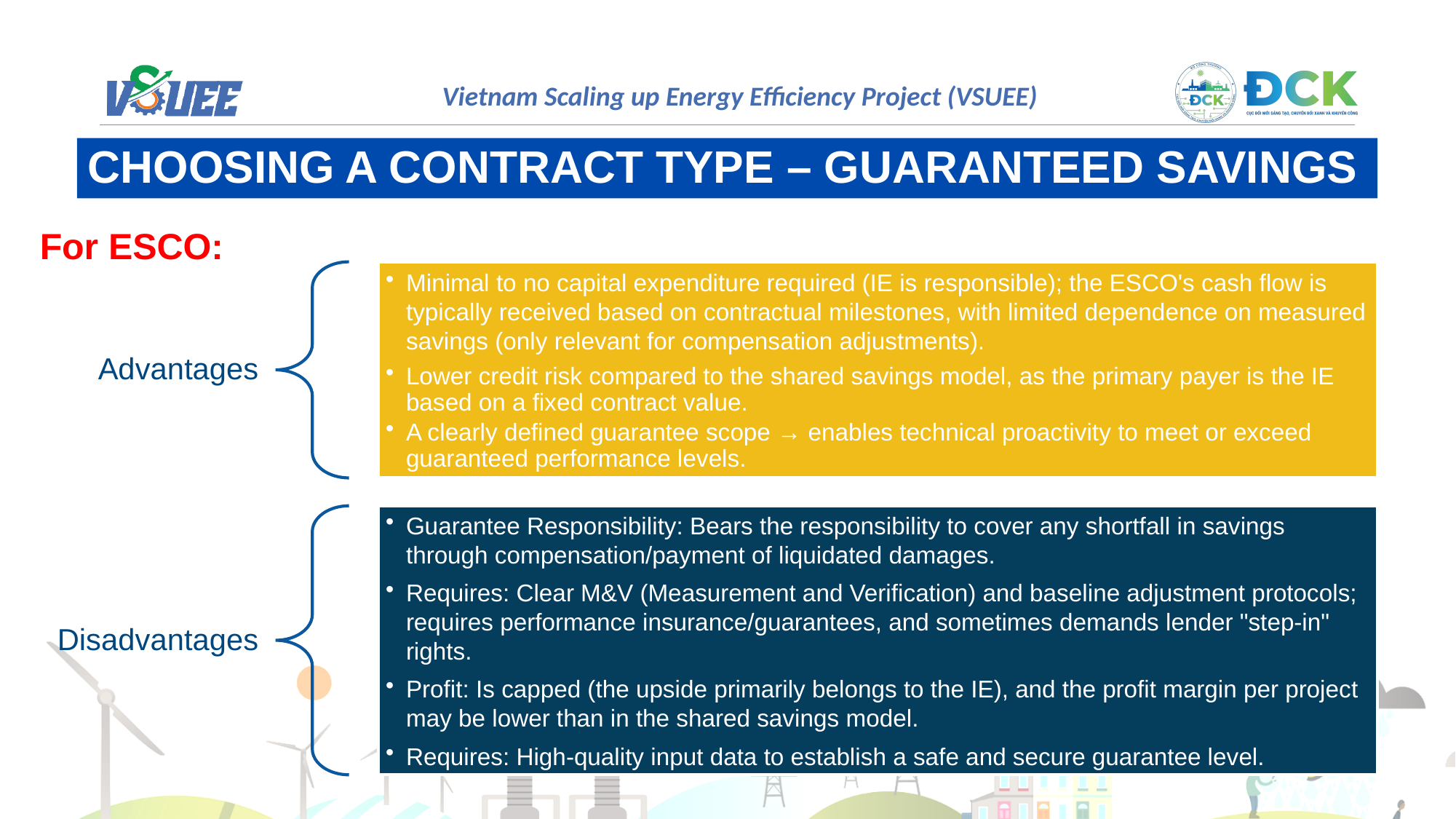

CHOOSING A CONTRACT TYPE – GUARANTEED SAVINGS
Advantages
Minimal to no capital expenditure required (IE is responsible); the ESCO's cash flow is typically received based on contractual milestones, with limited dependence on measured savings (only relevant for compensation adjustments).
Lower credit risk compared to the shared savings model, as the primary payer is the IE based on a fixed contract value.
A clearly defined guarantee scope → enables technical proactivity to meet or exceed guaranteed performance levels.
Disadvantages
Guarantee Responsibility: Bears the responsibility to cover any shortfall in savings through compensation/payment of liquidated damages.
Requires: Clear M&V (Measurement and Verification) and baseline adjustment protocols; requires performance insurance/guarantees, and sometimes demands lender "step-in" rights.
Profit: Is capped (the upside primarily belongs to the IE), and the profit margin per project may be lower than in the shared savings model.
Requires: High-quality input data to establish a safe and secure guarantee level.
For ESCO: